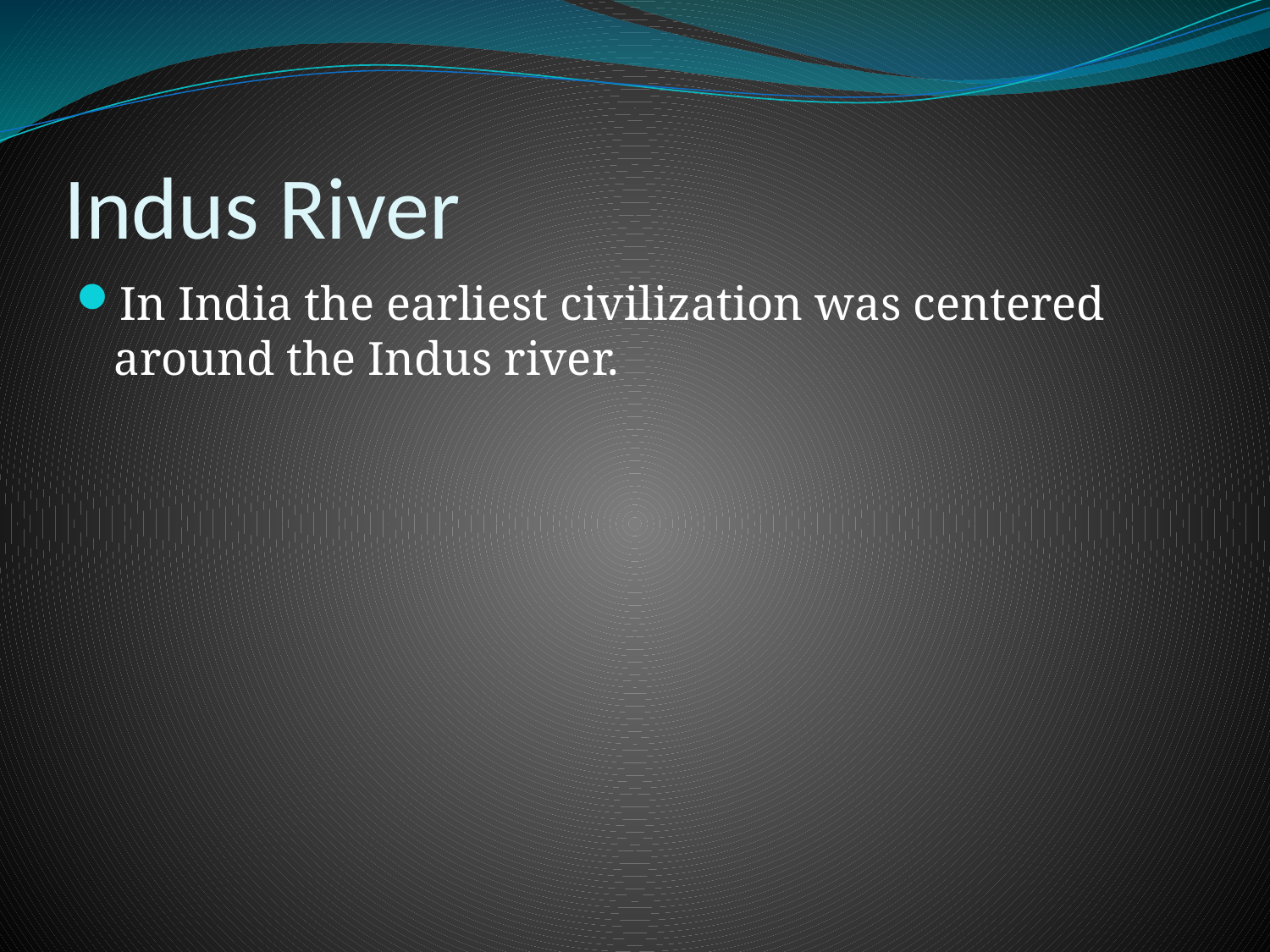

# Indus River
In India the earliest civilization was centered around the Indus river.